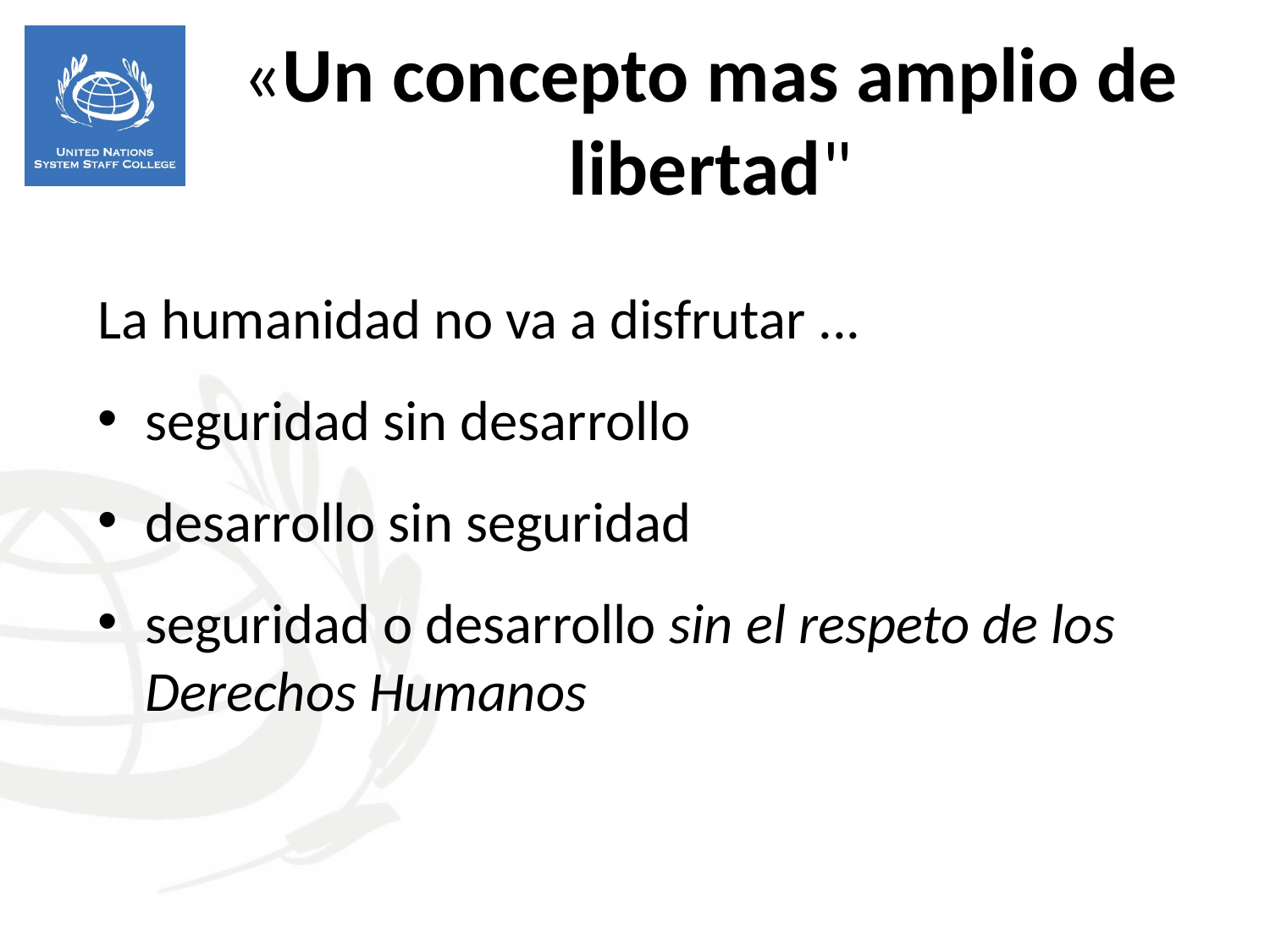

«Un concepto mas amplio de libertad"
La humanidad no va a disfrutar ...
seguridad sin desarrollo
desarrollo sin seguridad
seguridad o desarrollo sin el respeto de los Derechos Humanos